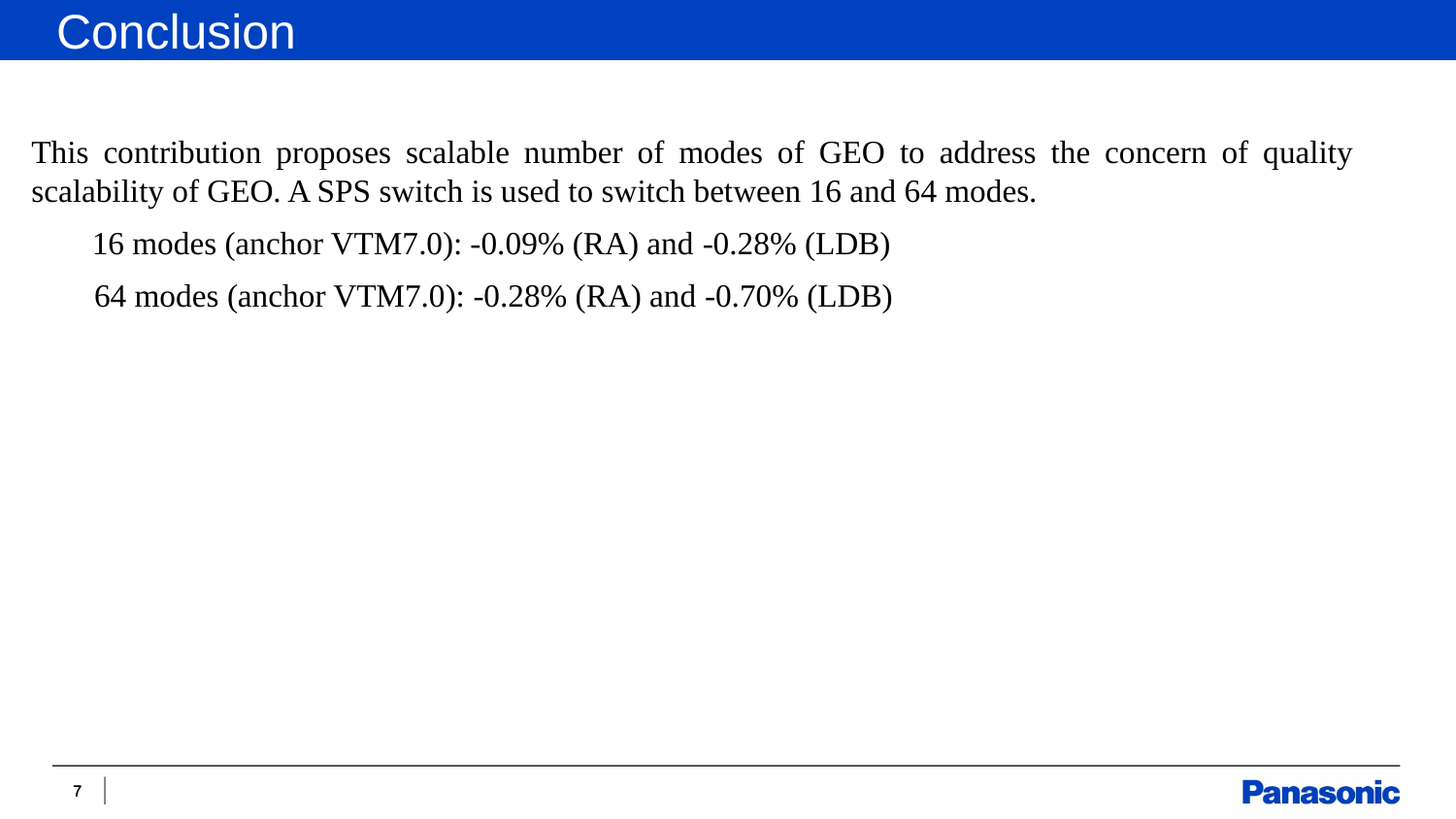

Conclusion
This contribution proposes scalable number of modes of GEO to address the concern of quality scalability of GEO. A SPS switch is used to switch between 16 and 64 modes.
	   16 modes (anchor VTM7.0): -0.09% (RA) and -0.28% (LDB)
 64 modes (anchor VTM7.0): -0.28% (RA) and -0.70% (LDB)
7